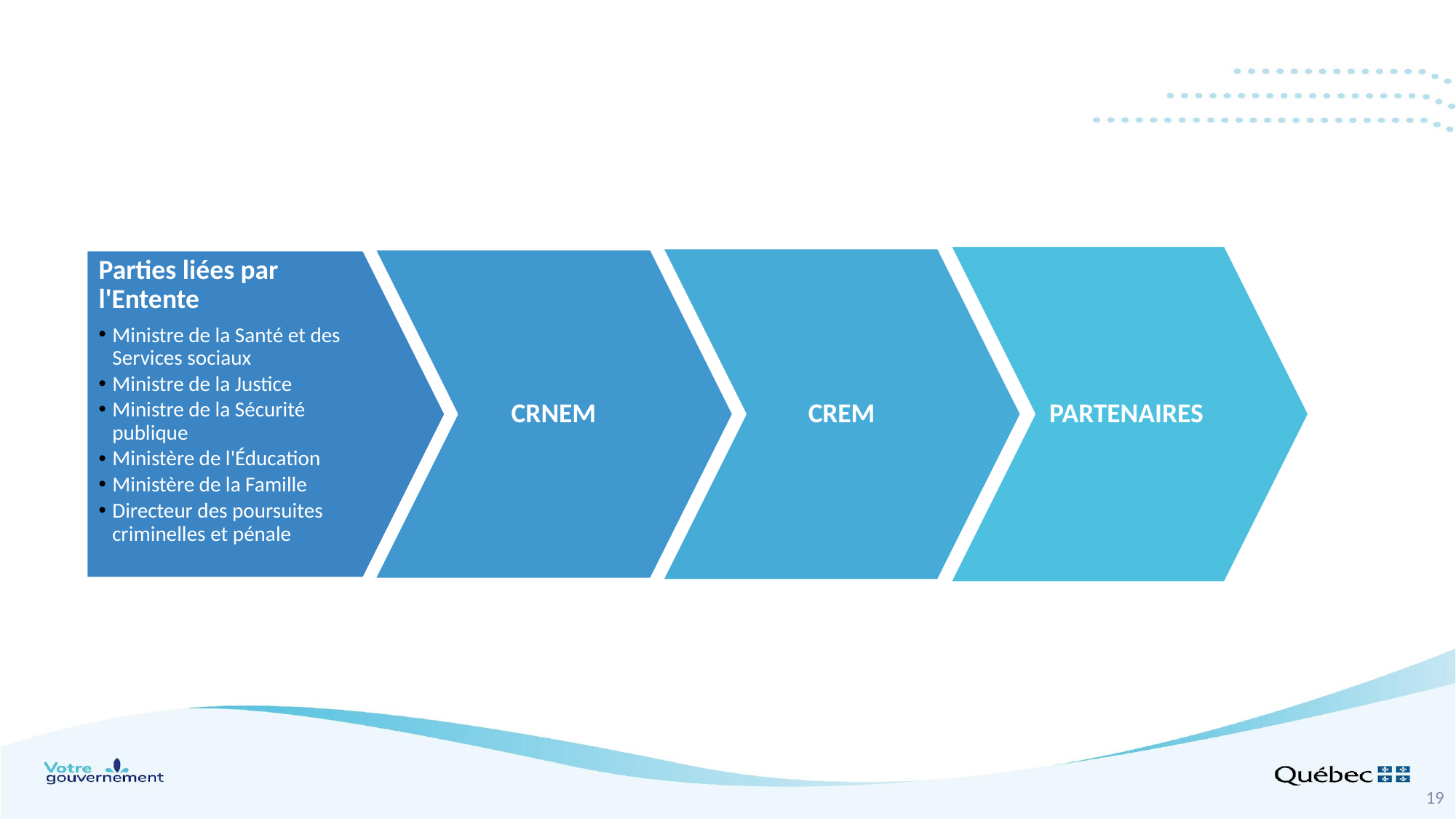

Parties liées par l'Entente
Ministre de la Santé et des Services sociaux
Ministre de la Justice
Ministre de la Sécurité publique
Ministère de l'Éducation
Ministère de la Famille
Directeur des poursuites criminelles et pénale
CRNEM
CREM
PARTENAIRES

19